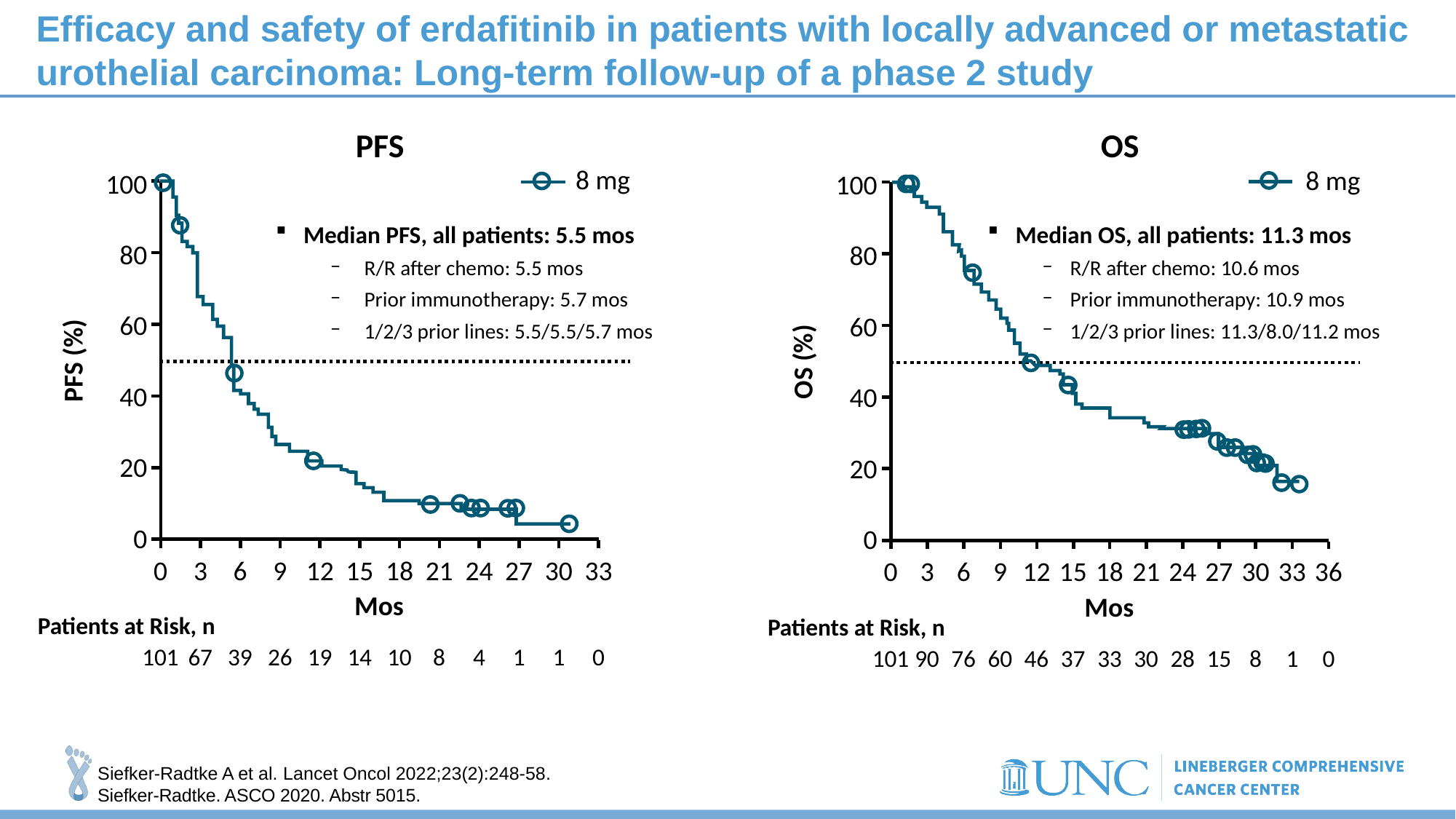

# Efficacy and safety of erdafitinib in patients with locally advanced or metastatic urothelial carcinoma: Long-term follow-up of a phase 2 study
PFS
OS
8 mg
8 mg
100
100

Median PFS, all patients: 5.5 mos
R/R after chemo: 5.5 mos
Prior immunotherapy: 5.7 mos
1/2/3 prior lines: 5.5/5.5/5.7 mos
Median OS, all patients: 11.3 mos
R/R after chemo: 10.6 mos
Prior immunotherapy: 10.9 mos
1/2/3 prior lines: 11.3/8.0/11.2 mos

80
80

60
60
PFS (%)
OS (%)

40
40

20
20

0

0
0
3
6
9
12
15
18
21
24
27
30
33
0
3
6
9
12
15
18
21
24
27
30
33
36
Mos
Mos
Patients at Risk, n
Patients at Risk, n
101
67
39
26
19
14
10
8
4
1
1
0
101
90
76
60
46
37
33
30
28
15
8
1
0
Siefker-Radtke A et al. Lancet Oncol 2022;23(2):248-58.
Siefker-Radtke. ASCO 2020. Abstr 5015.